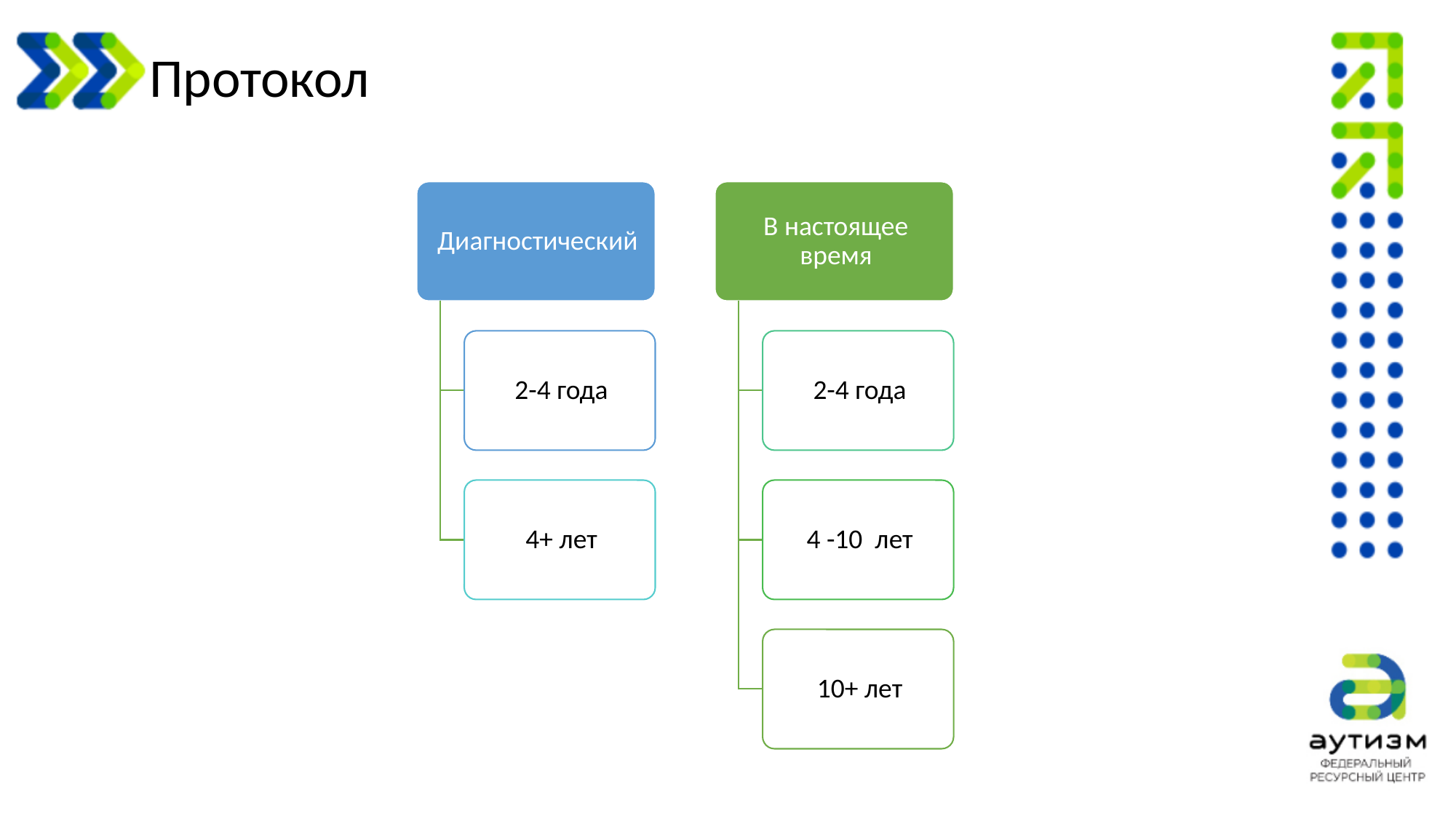

# Протокол
Диагностический
2-4 года
4+ лет
В настоящее время
2-4 года
4 -10  лет
10+ лет